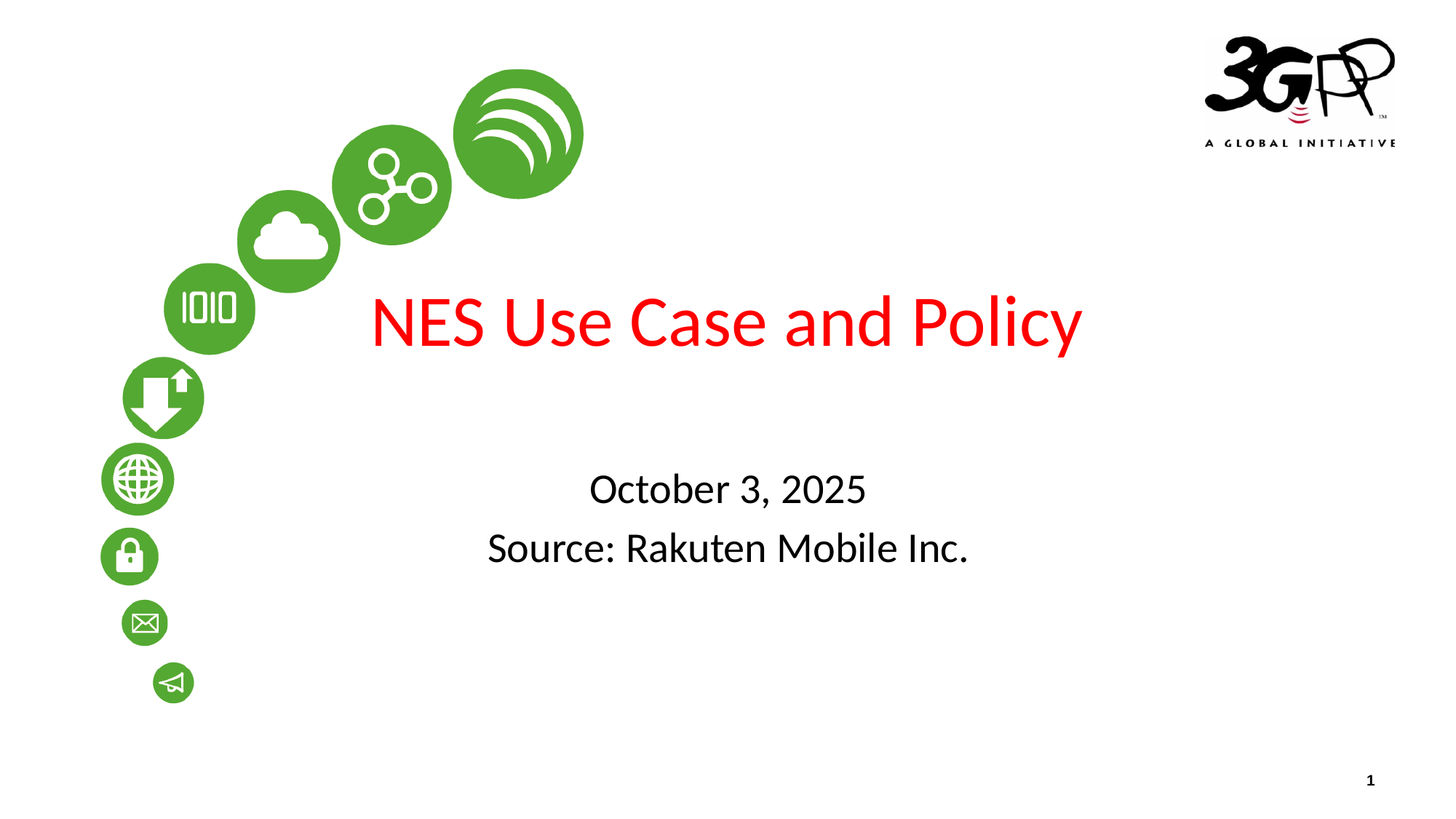

NES Use Case and Policy
October 3, 2025
Source: Rakuten Mobile Inc.